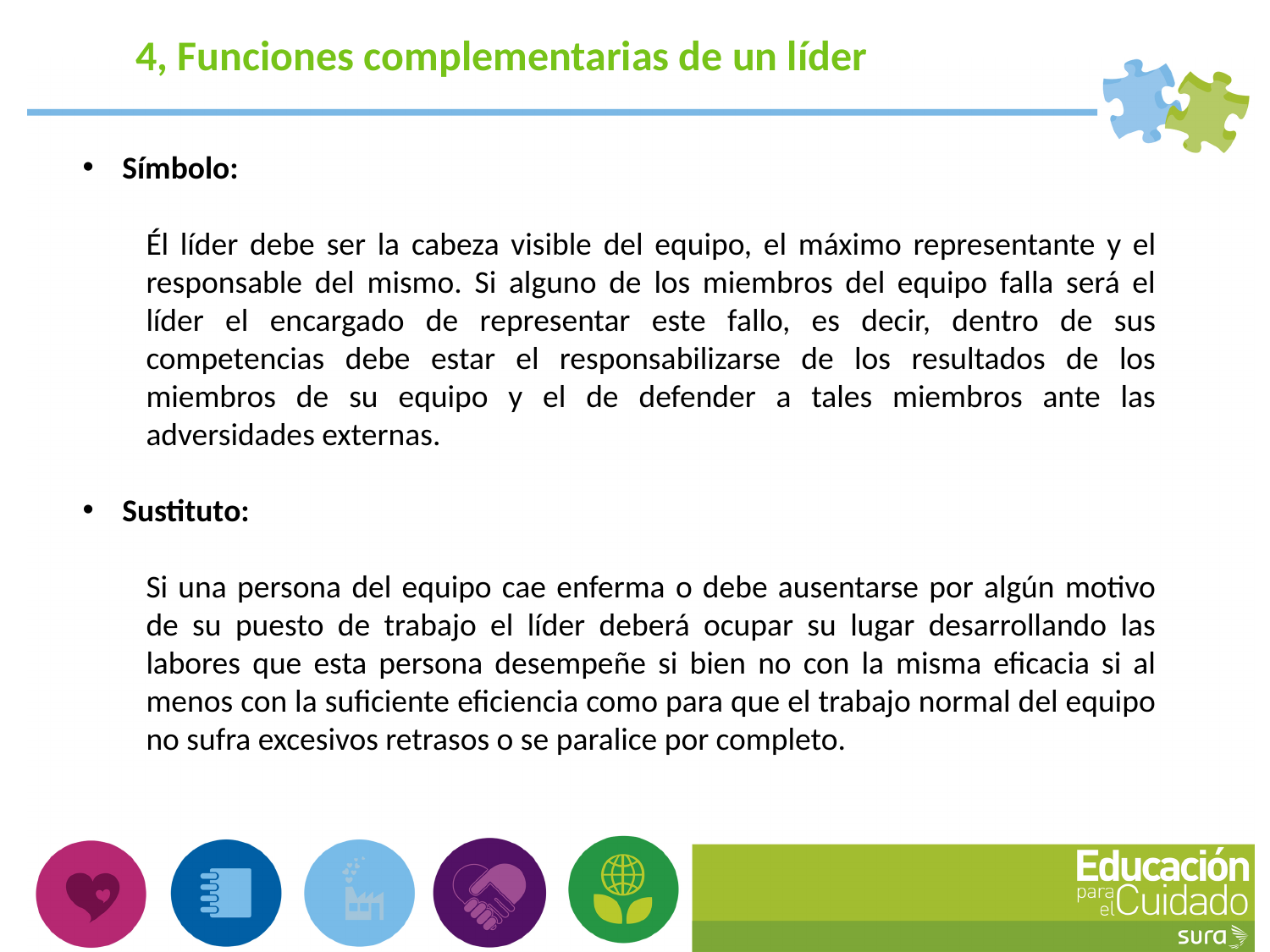

4, Funciones complementarias de un líder

Símbolo:

Él líder debe ser la cabeza visible del equipo, el máximo representante y el responsable del mismo. Si alguno de los miembros del equipo falla será el líder el encargado de representar este fallo, es decir, dentro de sus competencias debe estar el responsabilizarse de los resultados de los miembros de su equipo y el de defender a tales miembros ante las adversidades externas.

Sustituto:

Si una persona del equipo cae enferma o debe ausentarse por algún motivo de su puesto de trabajo el líder deberá ocupar su lugar desarrollando las labores que esta persona desempeñe si bien no con la misma eficacia si al menos con la suficiente eficiencia como para que el trabajo normal del equipo no sufra excesivos retrasos o se paralice por completo.